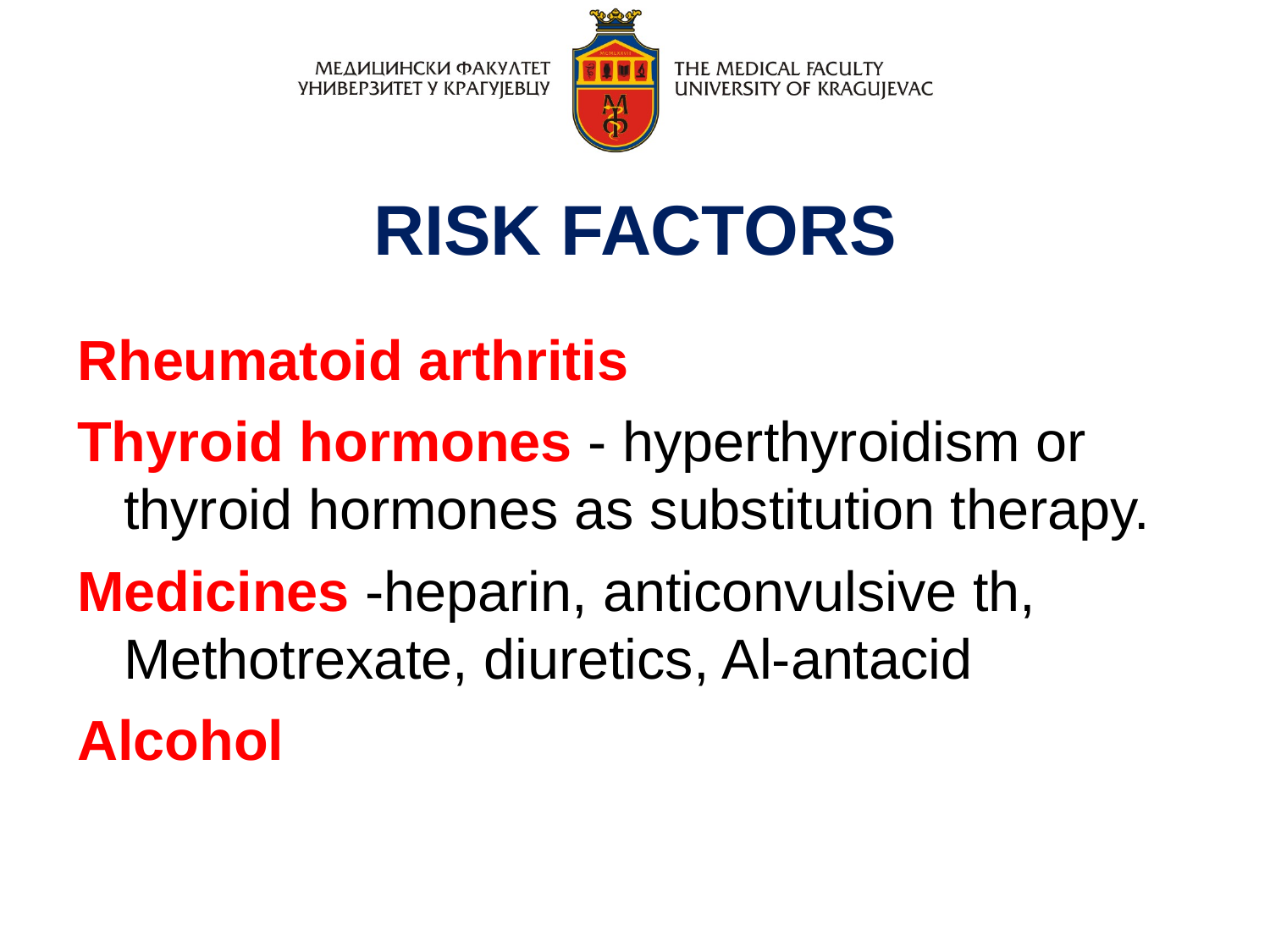

RISK FACTORS
Rheumatoid arthritis
Thyroid hormones - hyperthyroidism or thyroid hormones as substitution therapy.
Medicines -heparin, anticonvulsive th, Methotrexate, diuretics, Al-antacid
Alcohol